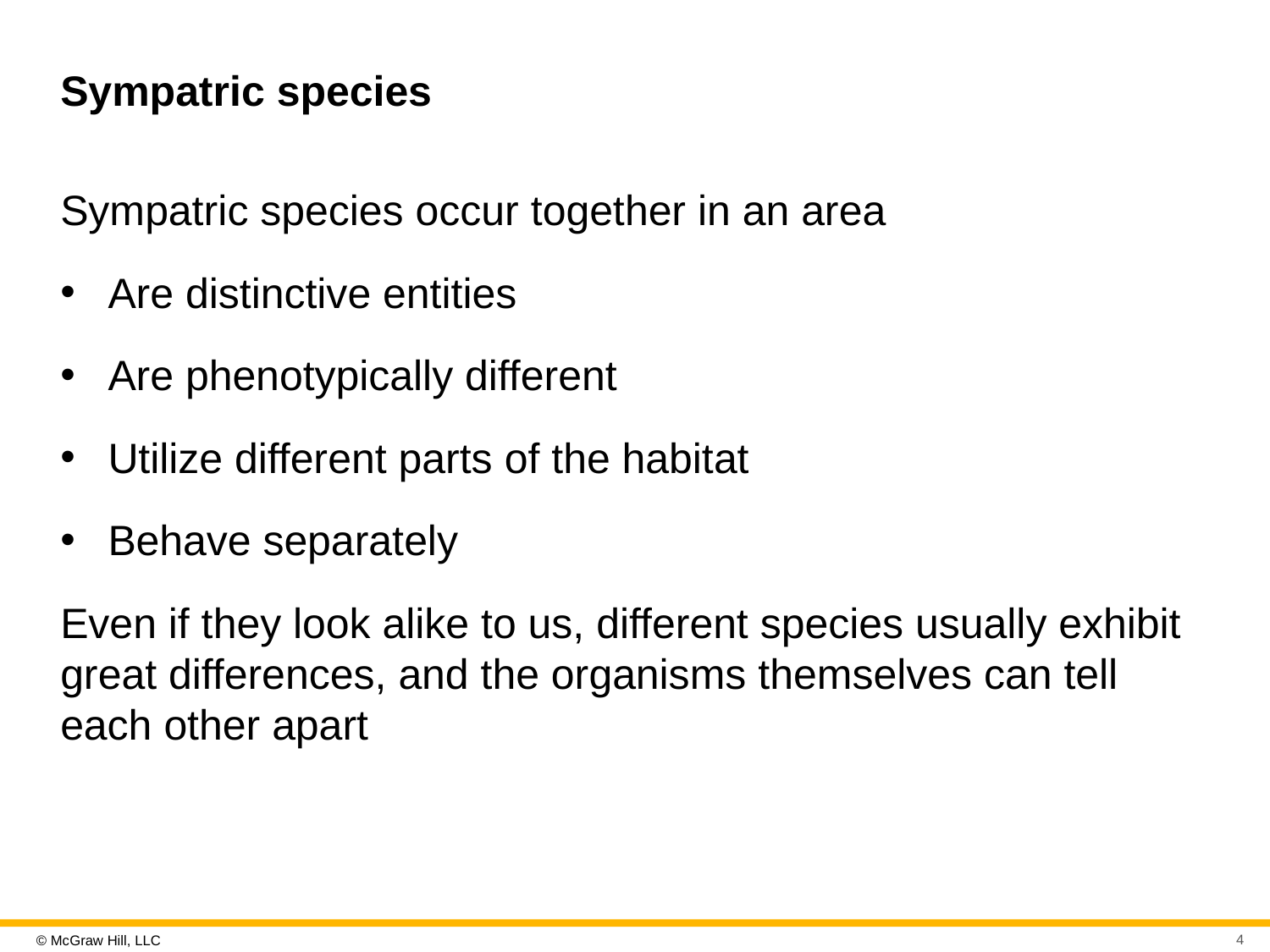

# Sympatric species
Sympatric species occur together in an area
Are distinctive entities
Are phenotypically different
Utilize different parts of the habitat
Behave separately
Even if they look alike to us, different species usually exhibit great differences, and the organisms themselves can tell each other apart
4